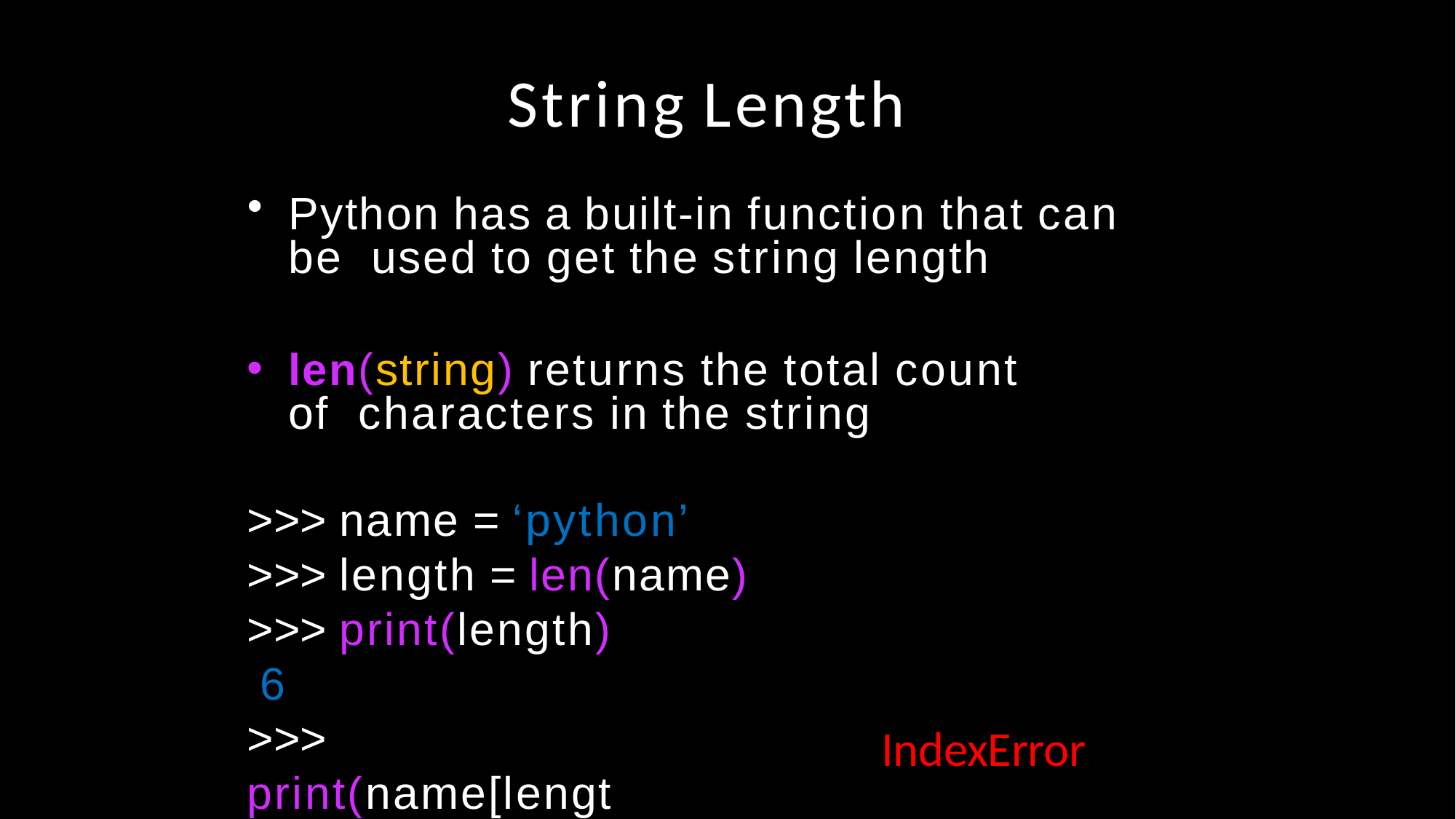

# String Length
Python has a built-in function that can be  used to get the string length

len(string) returns the total count of  characters in the string
>>> name = ‘python’
>>> length = len(name)
>>> print(length)  6
>>> print(name[length])
IndexError